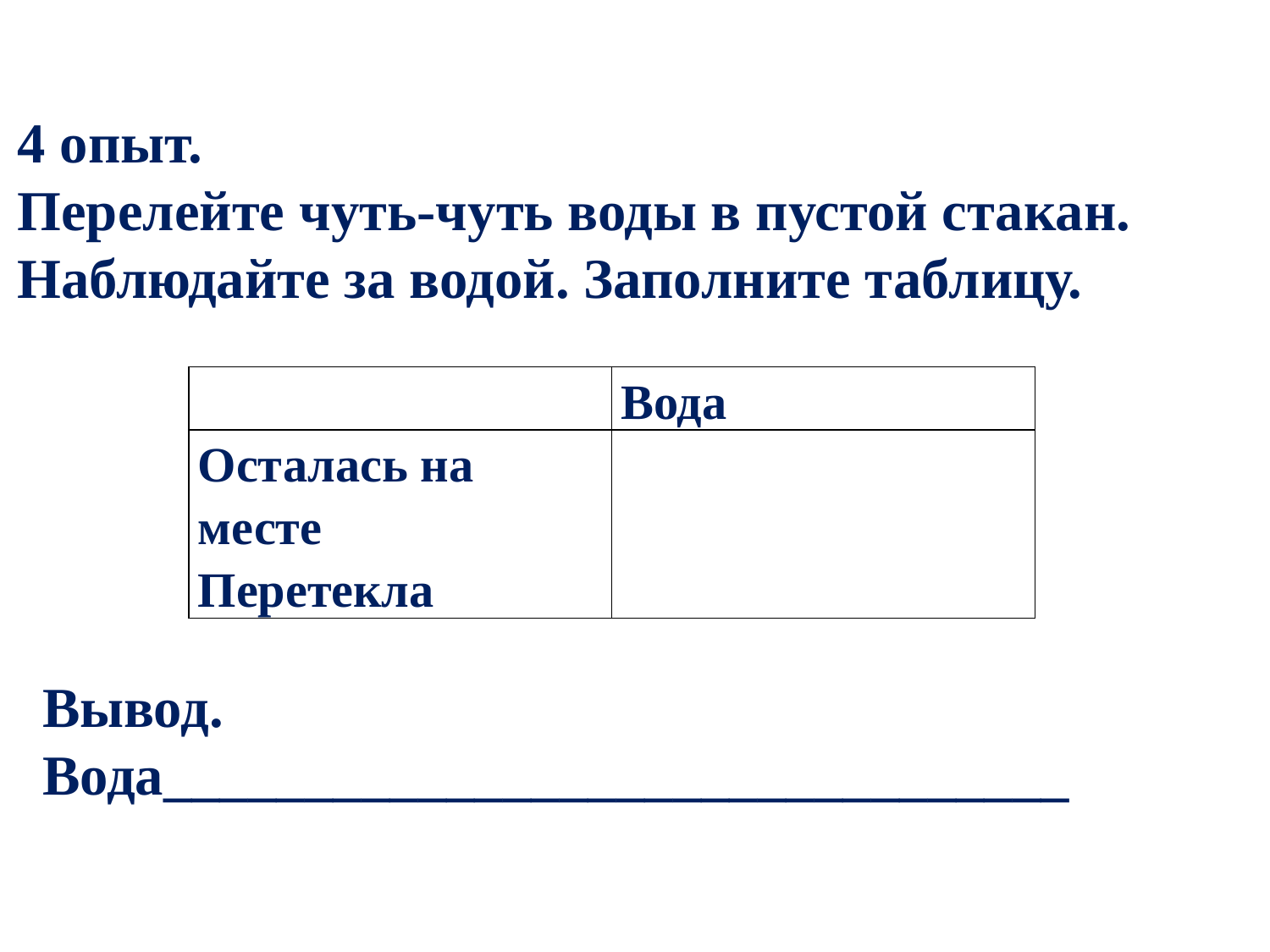

4 опыт.
Перелейте чуть-чуть воды в пустой стакан.
Наблюдайте за водой. Заполните таблицу.
|  | Вода |
| --- | --- |
| Осталась на месте Перетекла |  |
Вывод. Вода________________________________